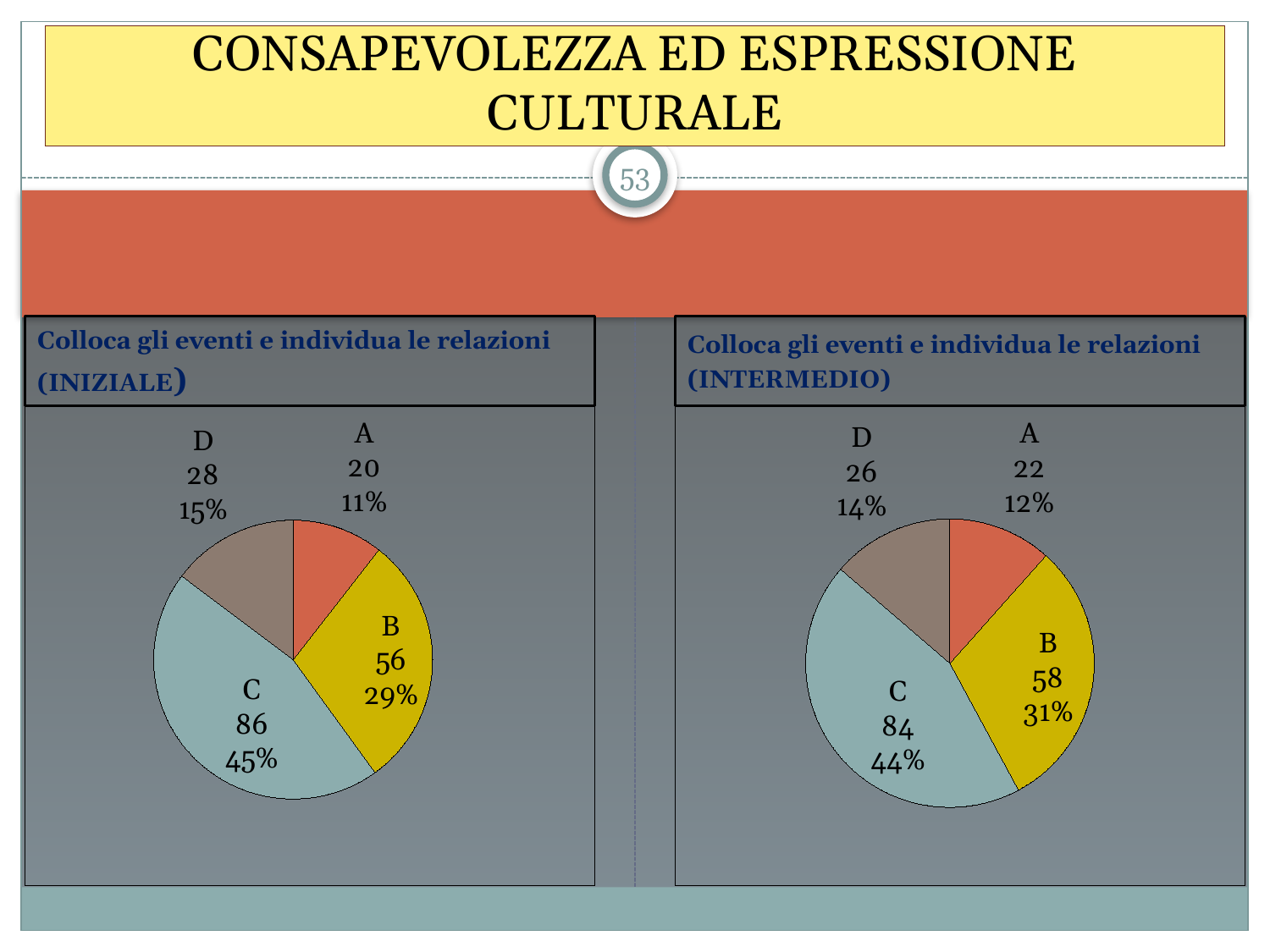

# CONSAPEVOLEZZA ED ESPRESSIONE CULTURALE
53
Colloca gli eventi e individua le relazioni
(INIZIALE)
Colloca gli eventi e individua le relazioni
(INTERMEDIO)

### Chart

| Category | Vendite |
|---|---|
| A | 20.0 |
| B | 56.0 |
| C | 86.0 |
| D | 28.0 |

### Chart

| Category | Vendite |
|---|---|
| A | 22.0 |
| B | 58.0 |
| C | 84.0 |
| D | 26.0 |